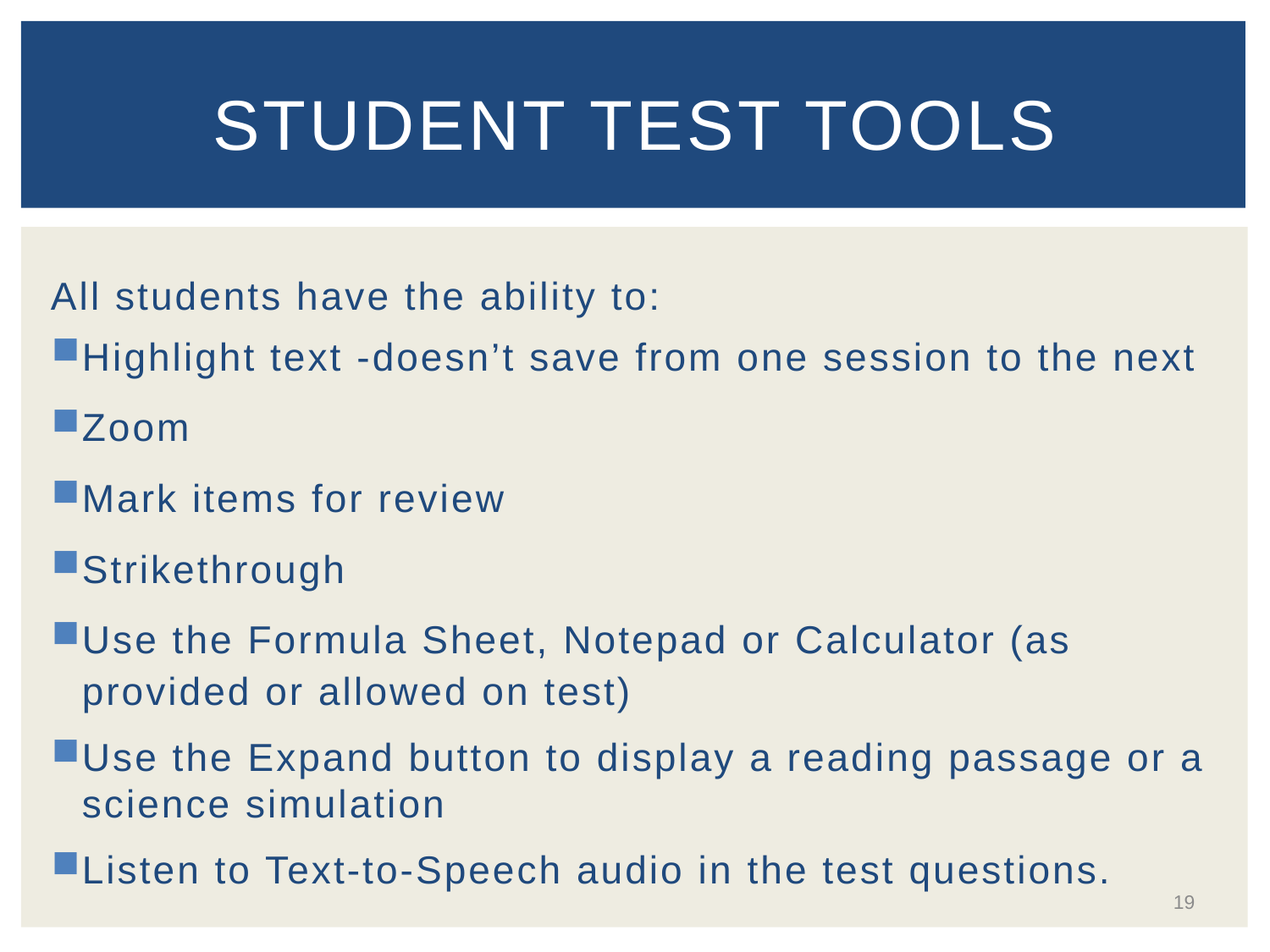

# STUDENT Test Tools
All students have the ability to:
Highlight text -doesn’t save from one session to the next
Zoom
Mark items for review
Strikethrough
Use the Formula Sheet, Notepad or Calculator (as provided or allowed on test)
Use the Expand button to display a reading passage or a science simulation
Listen to Text-to-Speech audio in the test questions.
19